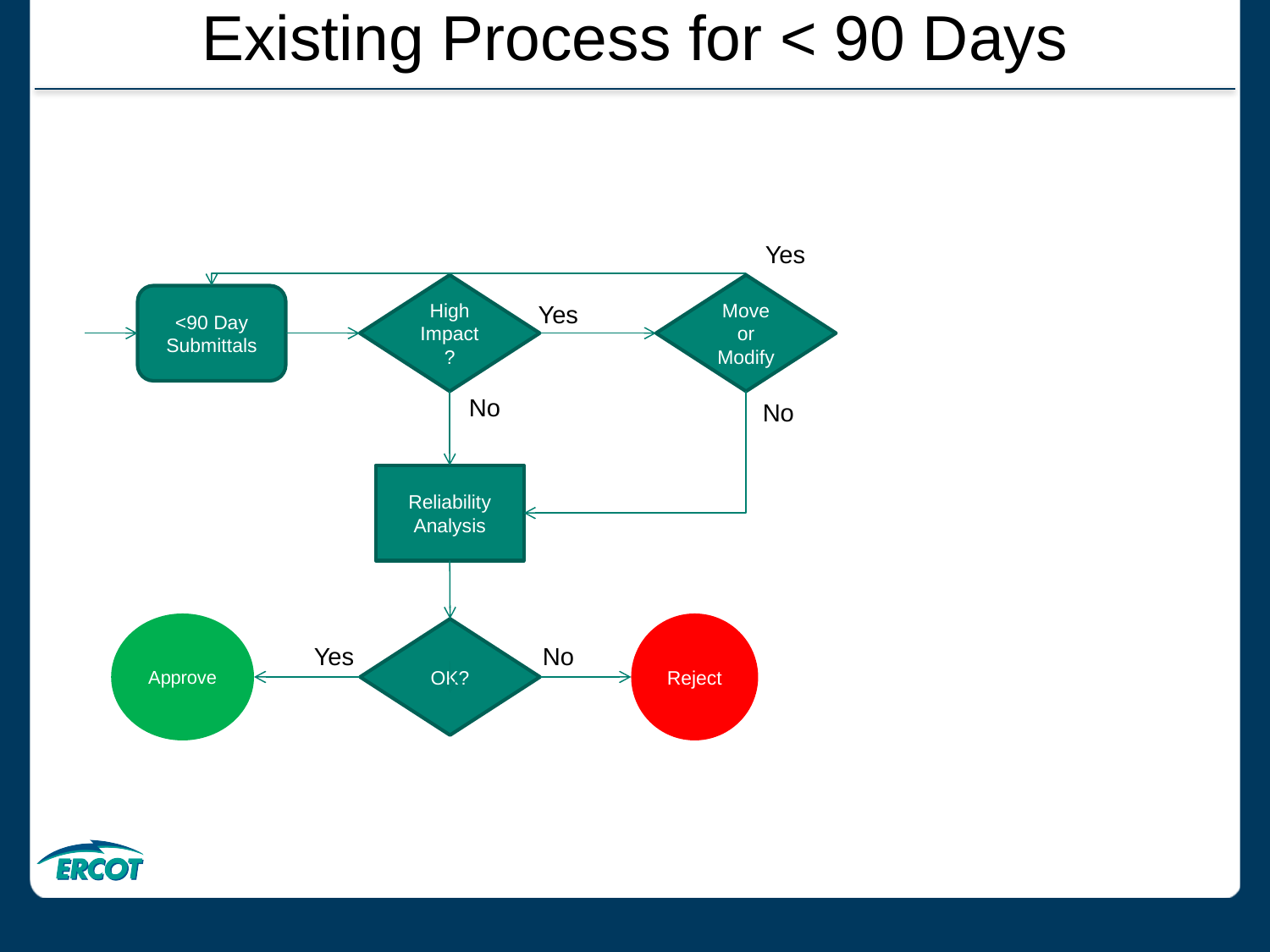

# Existing Process for < 90 Days
Yes
High Impact?
Move or Modify
<90 Day Submittals
Yes
No
No
Reliability Analysis
Approve
Reject
OK?
No
Yes